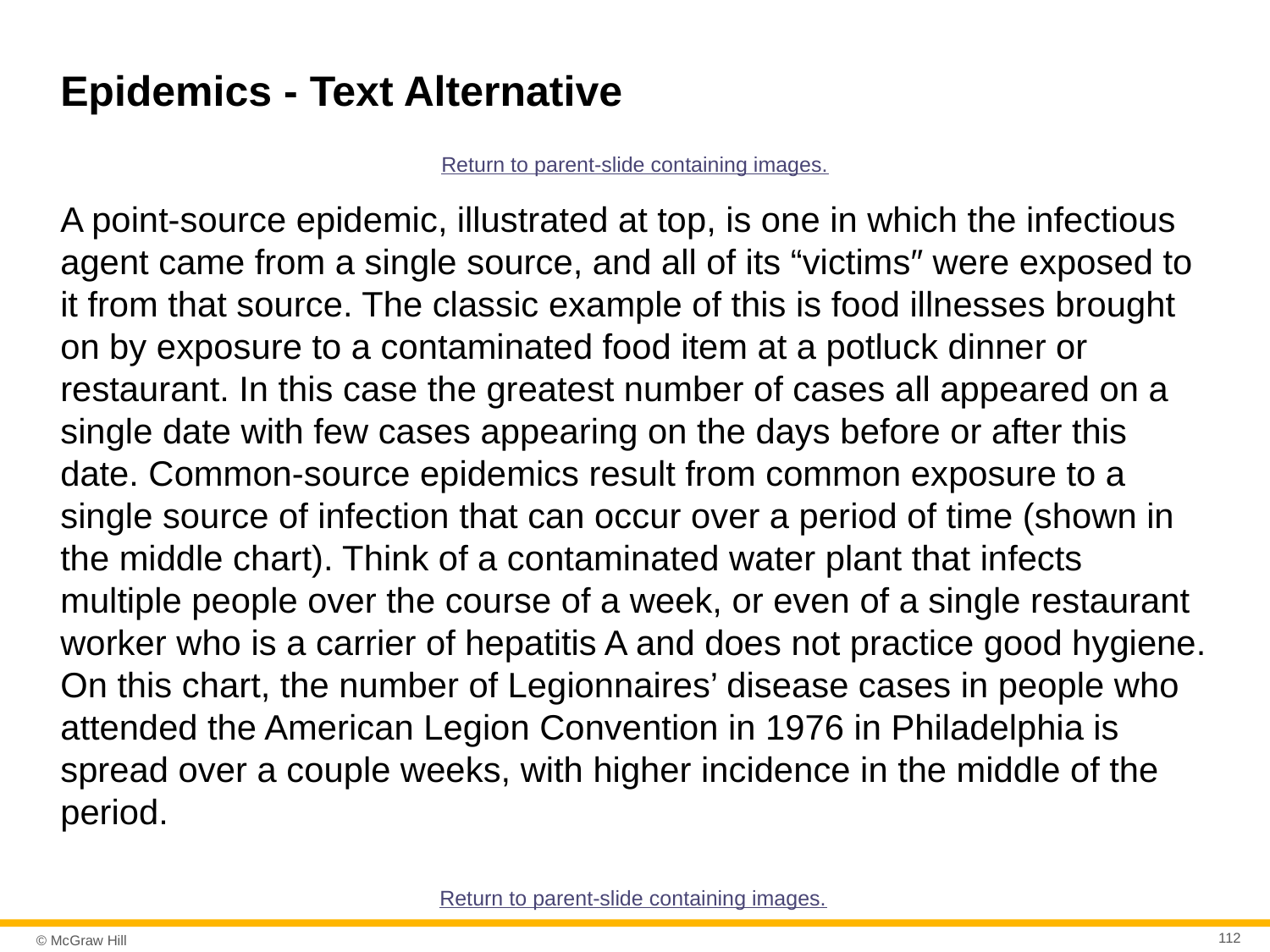

# Epidemics - Text Alternative
Return to parent-slide containing images.
A point-source epidemic, illustrated at top, is one in which the infectious agent came from a single source, and all of its “victims″ were exposed to it from that source. The classic example of this is food illnesses brought on by exposure to a contaminated food item at a potluck dinner or restaurant. In this case the greatest number of cases all appeared on a single date with few cases appearing on the days before or after this date. Common-source epidemics result from common exposure to a single source of infection that can occur over a period of time (shown in the middle chart). Think of a contaminated water plant that infects multiple people over the course of a week, or even of a single restaurant worker who is a carrier of hepatitis A and does not practice good hygiene. On this chart, the number of Legionnaires’ disease cases in people who attended the American Legion Convention in 1976 in Philadelphia is spread over a couple weeks, with higher incidence in the middle of the period.
Return to parent-slide containing images.